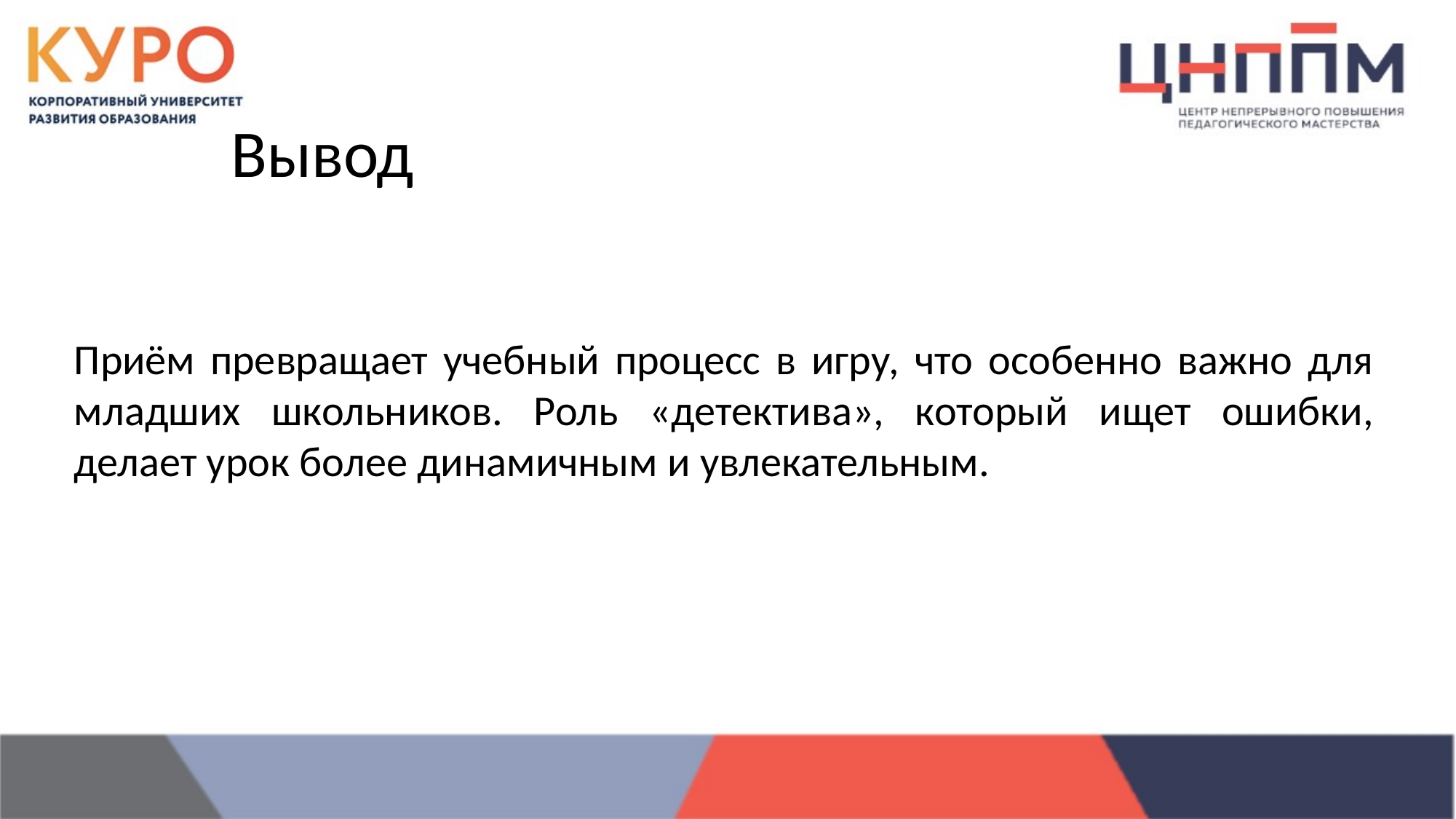

# Вывод
Приём превращает учебный процесс в игру, что особенно важно для младших школьников. Роль «детектива», который ищет ошибки, делает урок более динамичным и увлекательным.